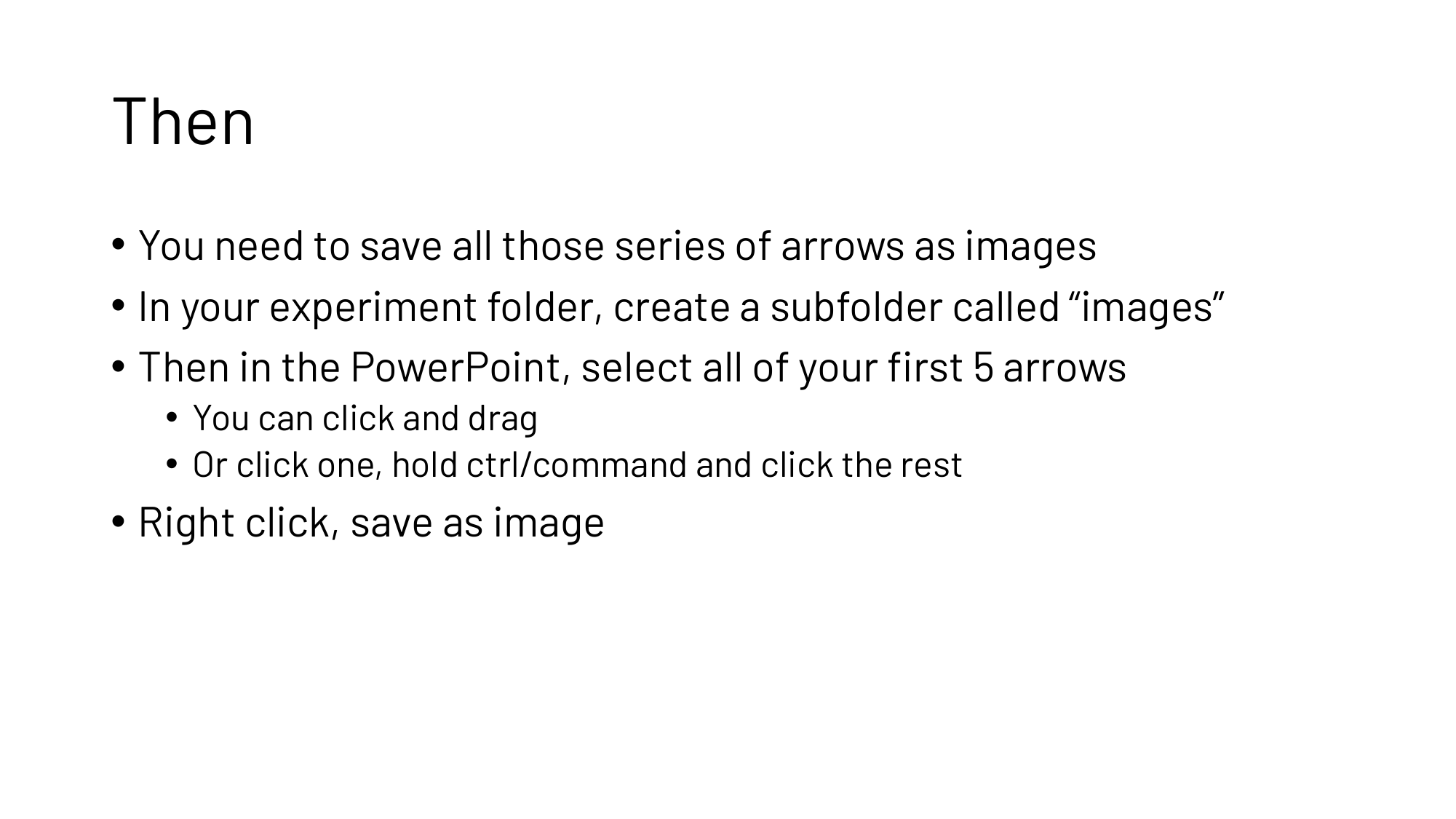

# Then
You need to save all those series of arrows as images
In your experiment folder, create a subfolder called “images”
Then in the PowerPoint, select all of your first 5 arrows
You can click and drag
Or click one, hold ctrl/command and click the rest
Right click, save as image